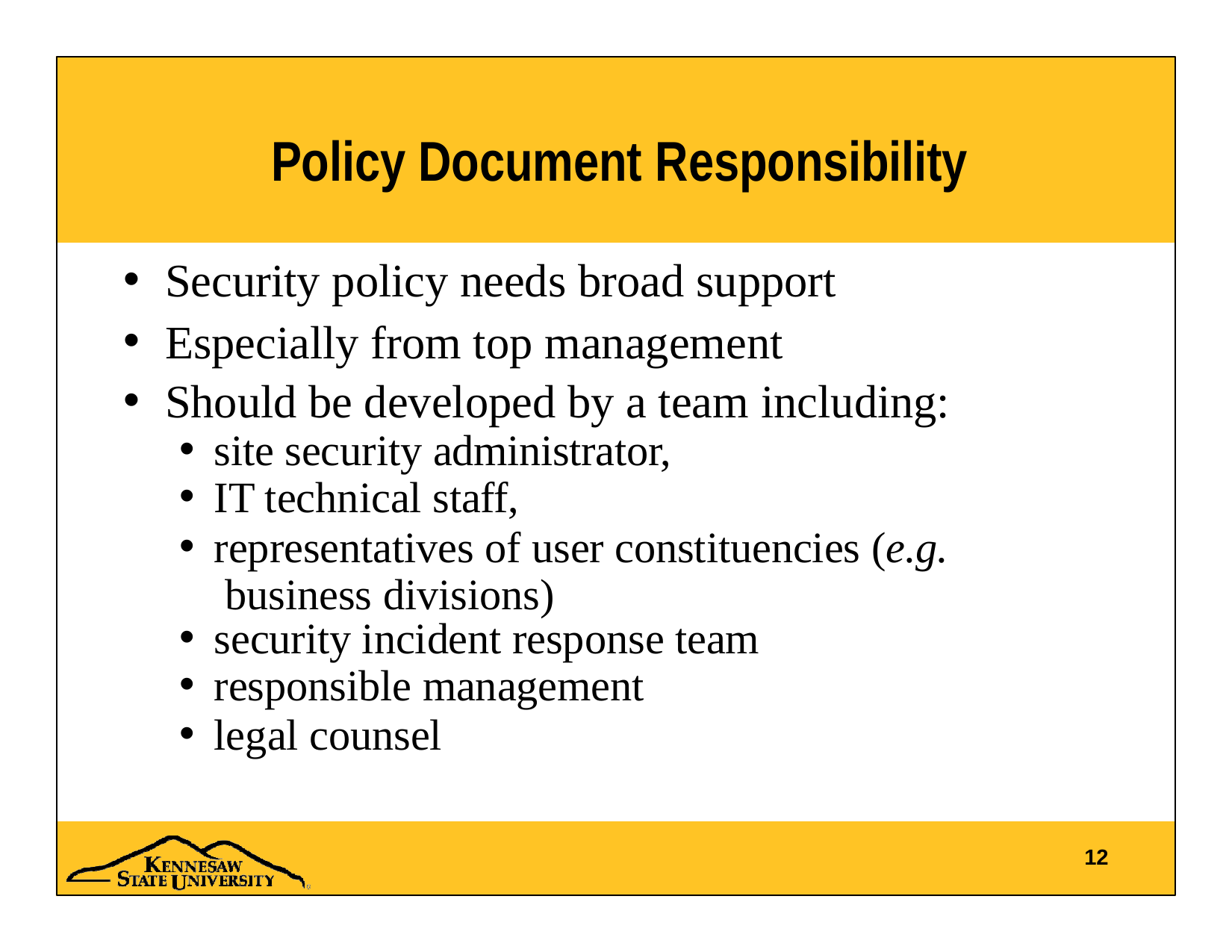

# Policy Document Responsibility
Security policy needs broad support
Especially from top management
Should be developed by a team including:
site security administrator,
IT technical staff,
representatives of user constituencies (e.g.  business divisions)
security incident response team
responsible management
legal counsel

12